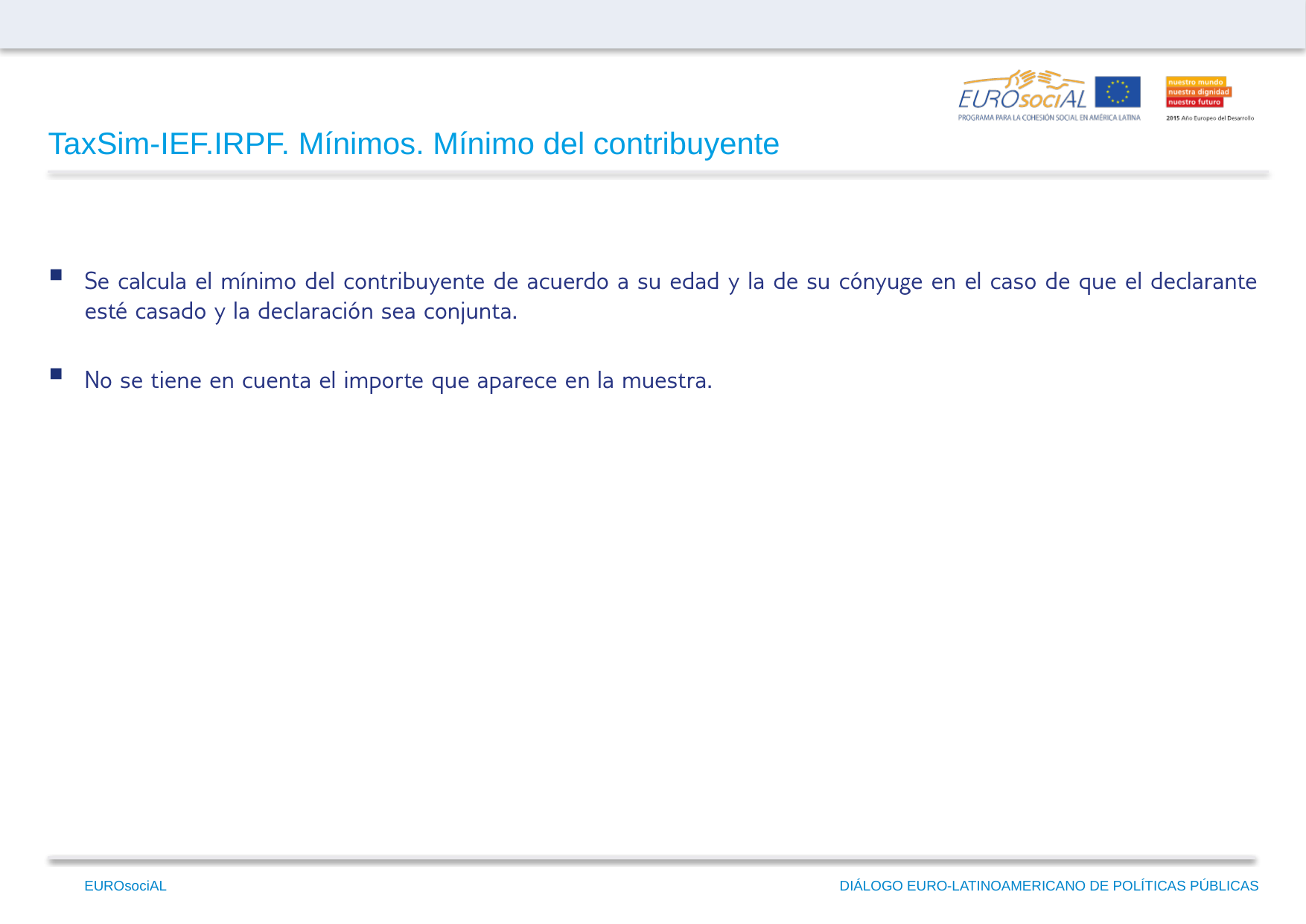

TaxSim-IEF.IRPF. Mínimos. Mínimo del contribuyente

Se calcula el mínimo del contribuyente de acuerdo a su edad y la de su cónyuge en el caso de que el declarante esté casado y la declaración sea conjunta.

No se tiene en cuenta el importe que aparece en la muestra.